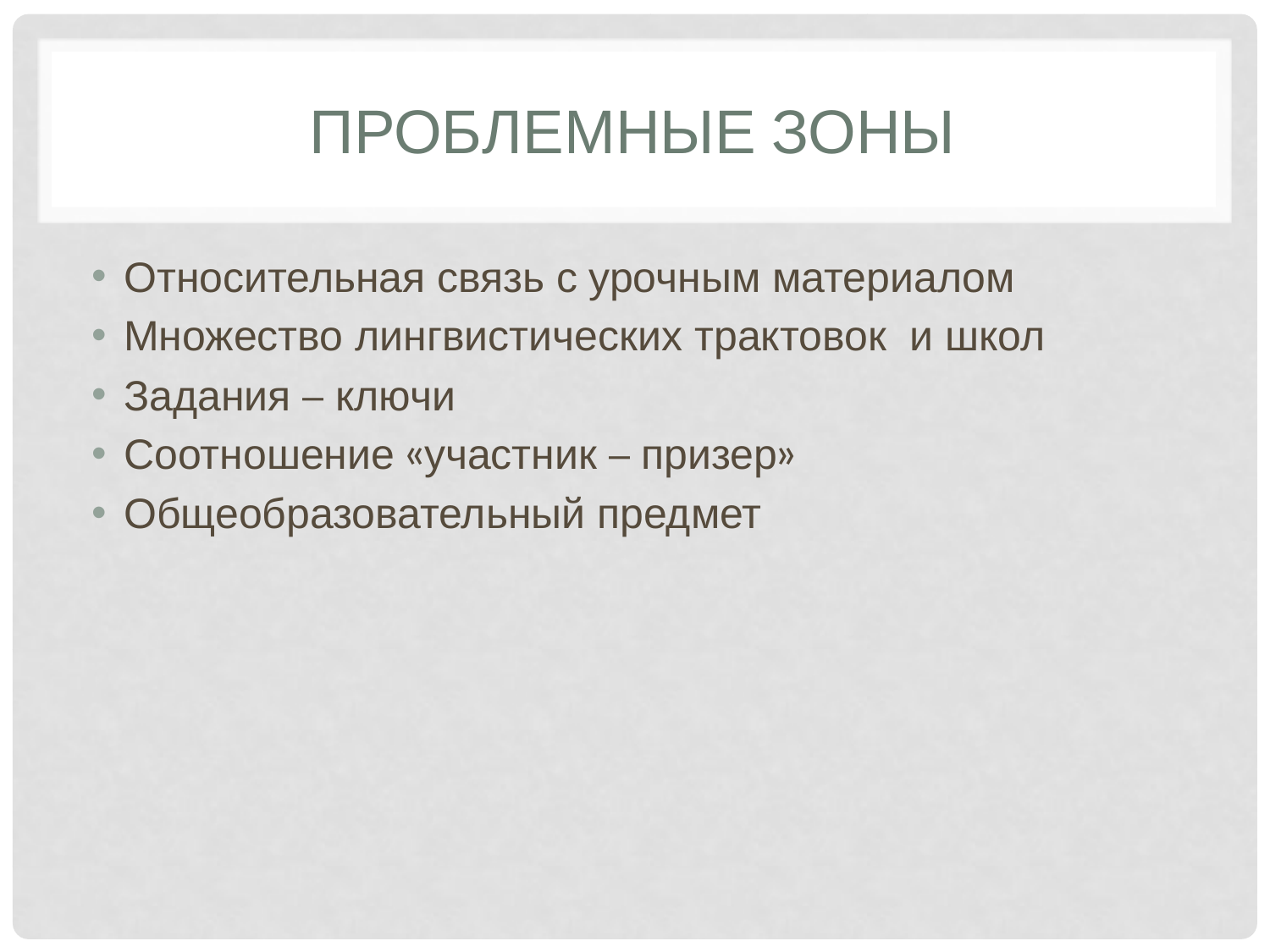

# Проблемные зоны
Относительная связь с урочным материалом
Множество лингвистических трактовок  и школ
Задания – ключи
Соотношение «участник – призер»
Общеобразовательный предмет